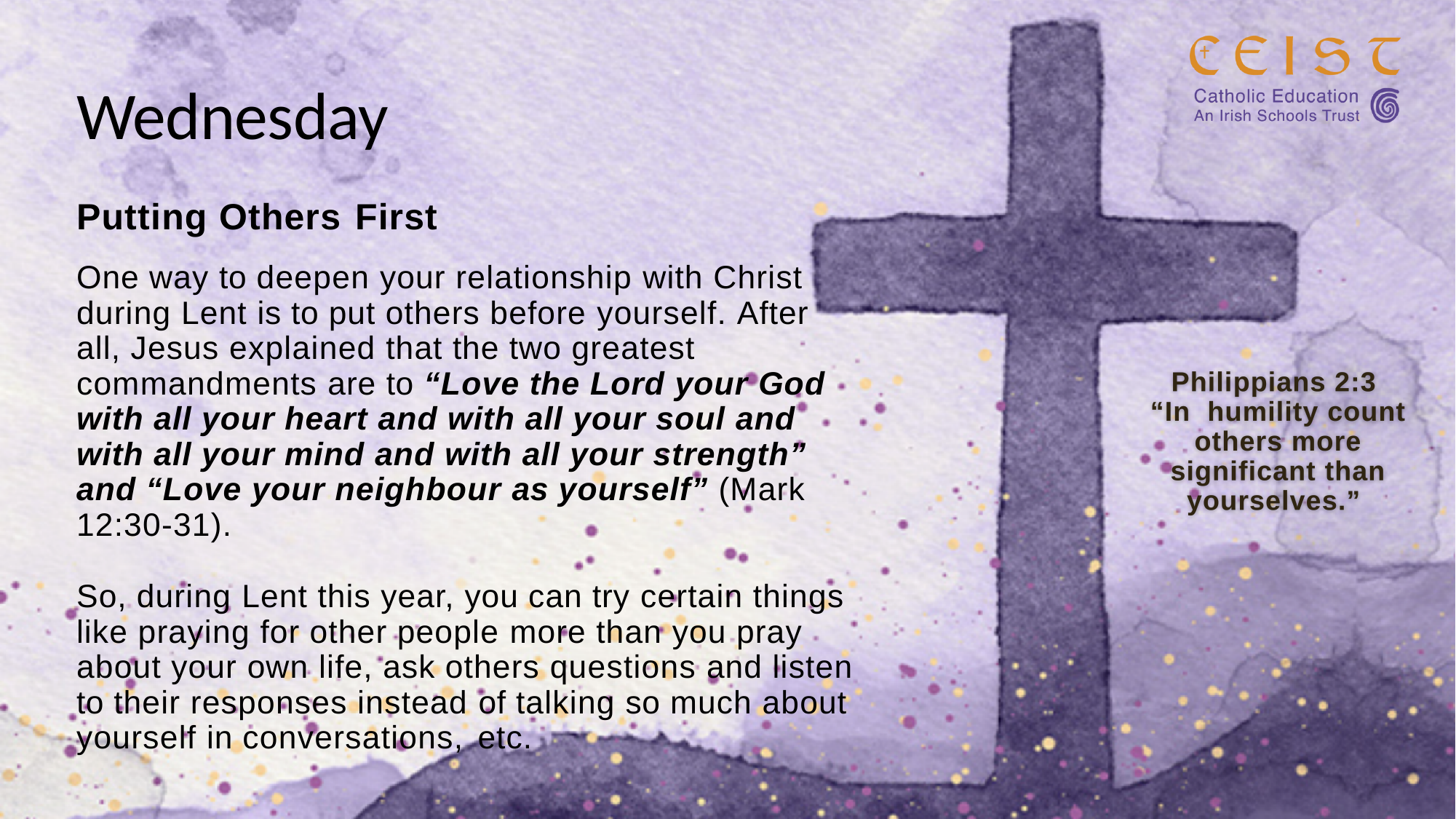

# Wednesday
Putting Others First
One way to deepen your relationship with Christ  during Lent is to put others before yourself. After  all, Jesus explained that the two greatest  commandments are to “Love the Lord your God  with all your heart and with all your soul and  with all your mind and with all your strength”  and “Love your neighbour as yourself” (Mark  12:30-31).

So, during Lent this year, you can try certain things  like praying for other people more than you pray  about your own life, ask others questions and listen  to their responses instead of talking so much about  yourself in conversations, etc.